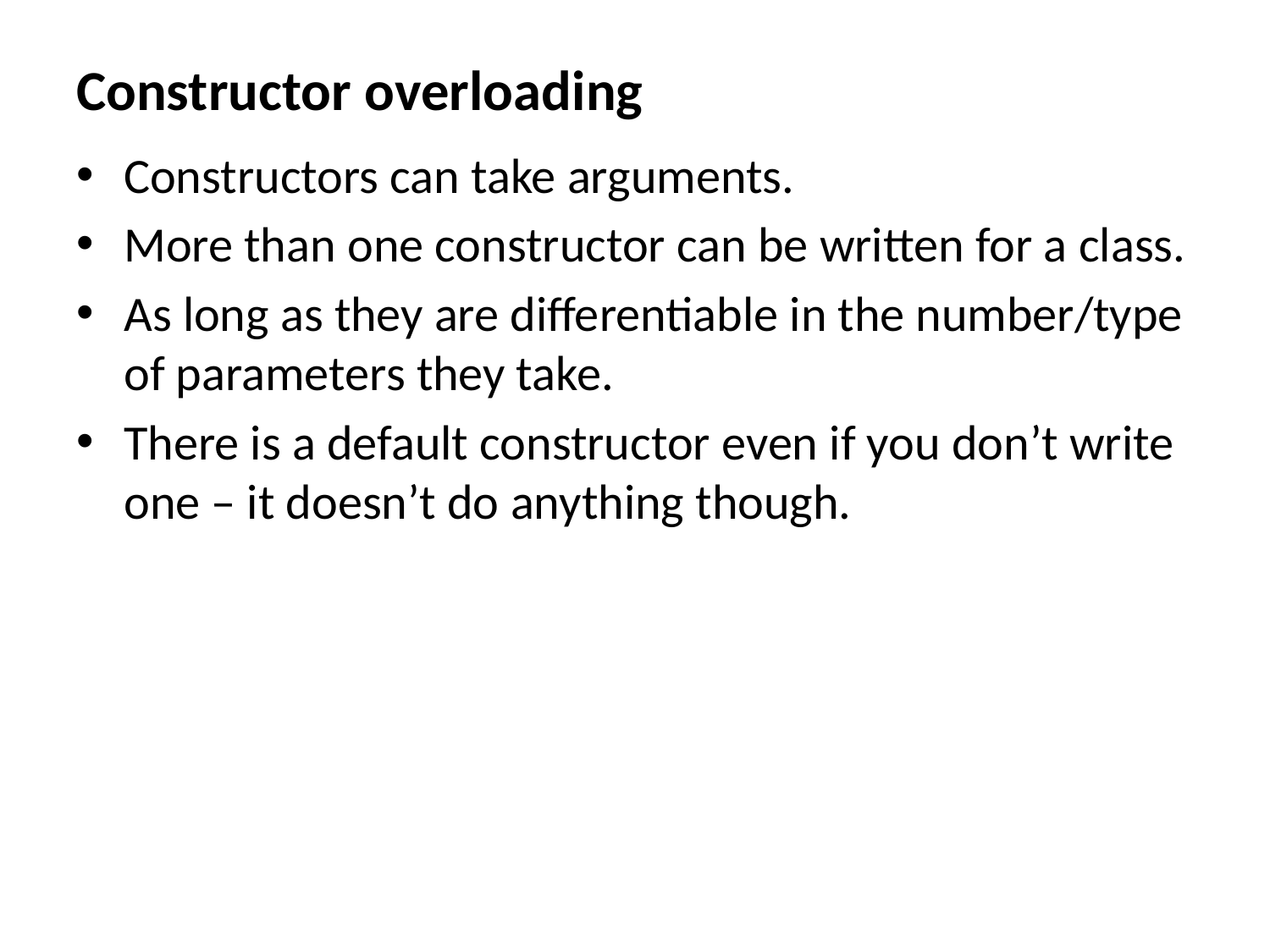

# Constructor overloading
Constructors can take arguments.
More than one constructor can be written for a class.
As long as they are differentiable in the number/type of parameters they take.
There is a default constructor even if you don’t write one – it doesn’t do anything though.